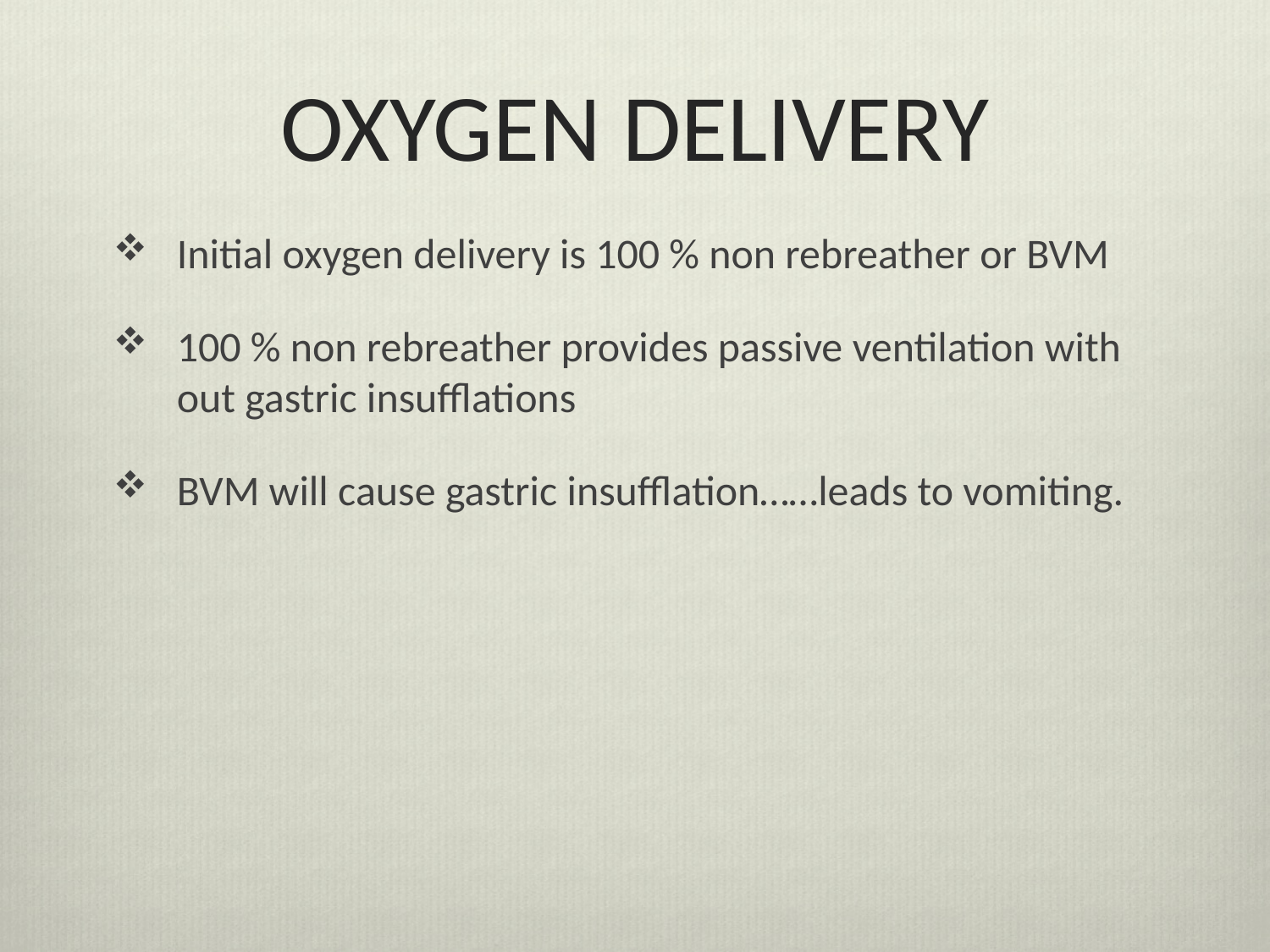

# OXYGEN DELIVERY
Initial oxygen delivery is 100 % non rebreather or BVM
100 % non rebreather provides passive ventilation with out gastric insufflations
BVM will cause gastric insufflation……leads to vomiting.